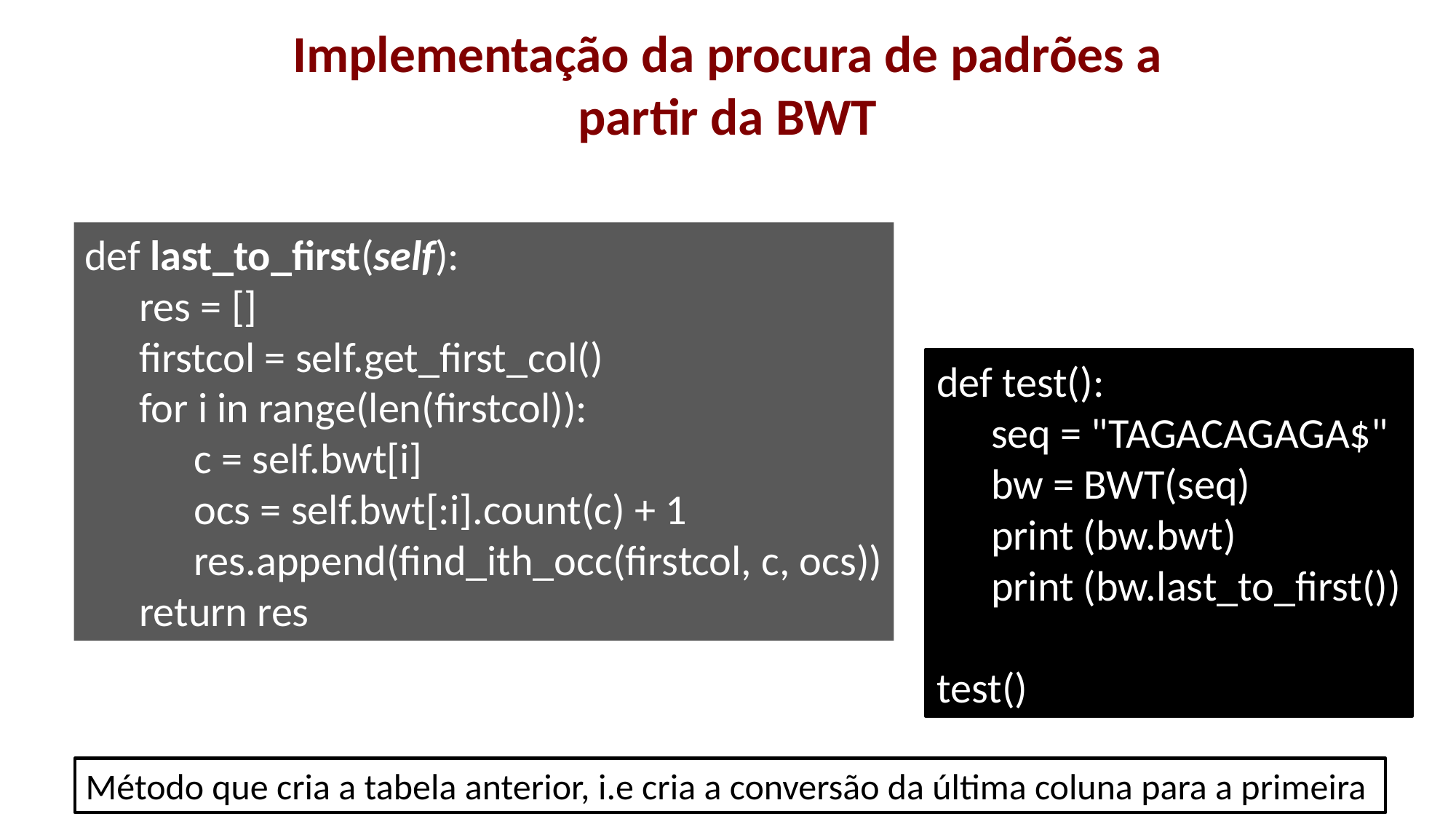

# Implementação da procura de padrões a partir da BWT
def last_to_first(self):
res = []
firstcol = self.get_first_col()
for i in range(len(firstcol)):
c = self.bwt[i]
ocs = self.bwt[:i].count(c) + 1
res.append(find_ith_occ(firstcol, c, ocs))
return res
def test():
seq = "TAGACAGAGA$"
bw = BWT(seq)
print (bw.bwt)
print (bw.last_to_first())

test()
Método que cria a tabela anterior, i.e cria a conversão da última coluna para a primeira